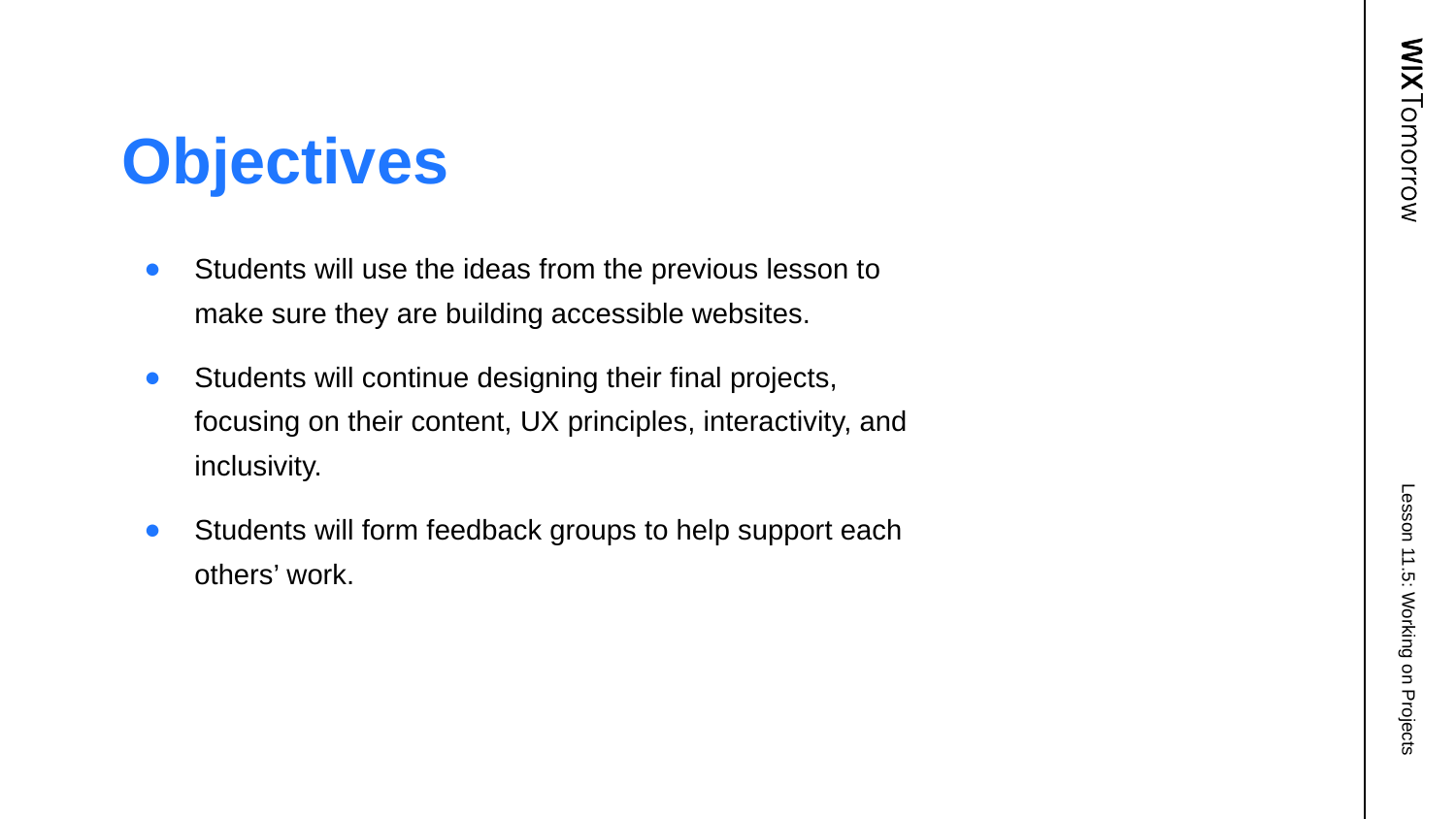

# Objectives
Students will use the ideas from the previous lesson to make sure they are building accessible websites.
Students will continue designing their final projects, focusing on their content, UX principles, interactivity, and inclusivity.
Students will form feedback groups to help support each others’ work.